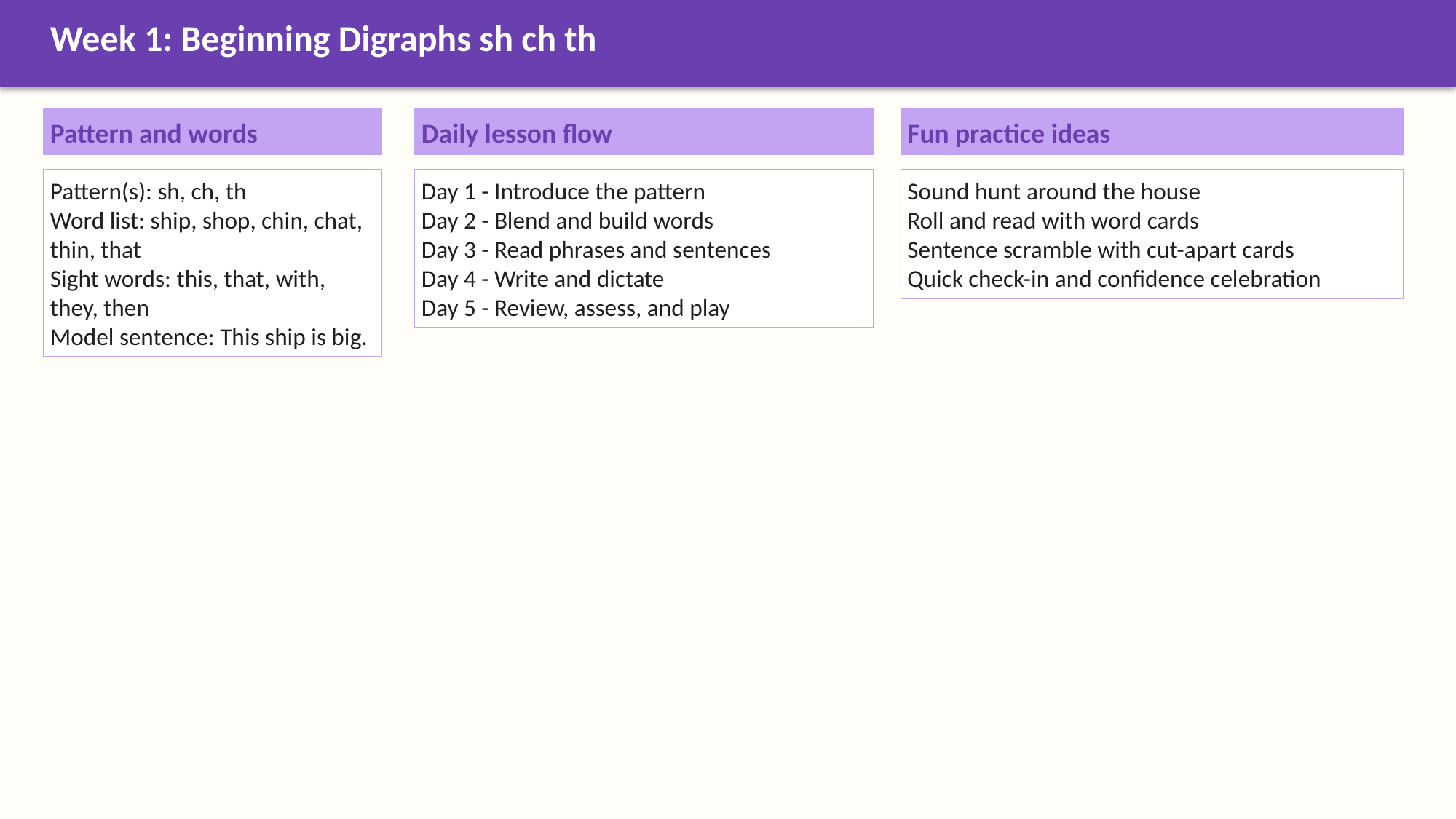

Week 1: Beginning Digraphs sh ch th
Pattern and words
Daily lesson flow
Fun practice ideas
Pattern(s): sh, ch, th
Word list: ship, shop, chin, chat, thin, that
Sight words: this, that, with, they, then
Model sentence: This ship is big.
Day 1 - Introduce the pattern
Day 2 - Blend and build words
Day 3 - Read phrases and sentences
Day 4 - Write and dictate
Day 5 - Review, assess, and play
Sound hunt around the house
Roll and read with word cards
Sentence scramble with cut-apart cards
Quick check-in and confidence celebration